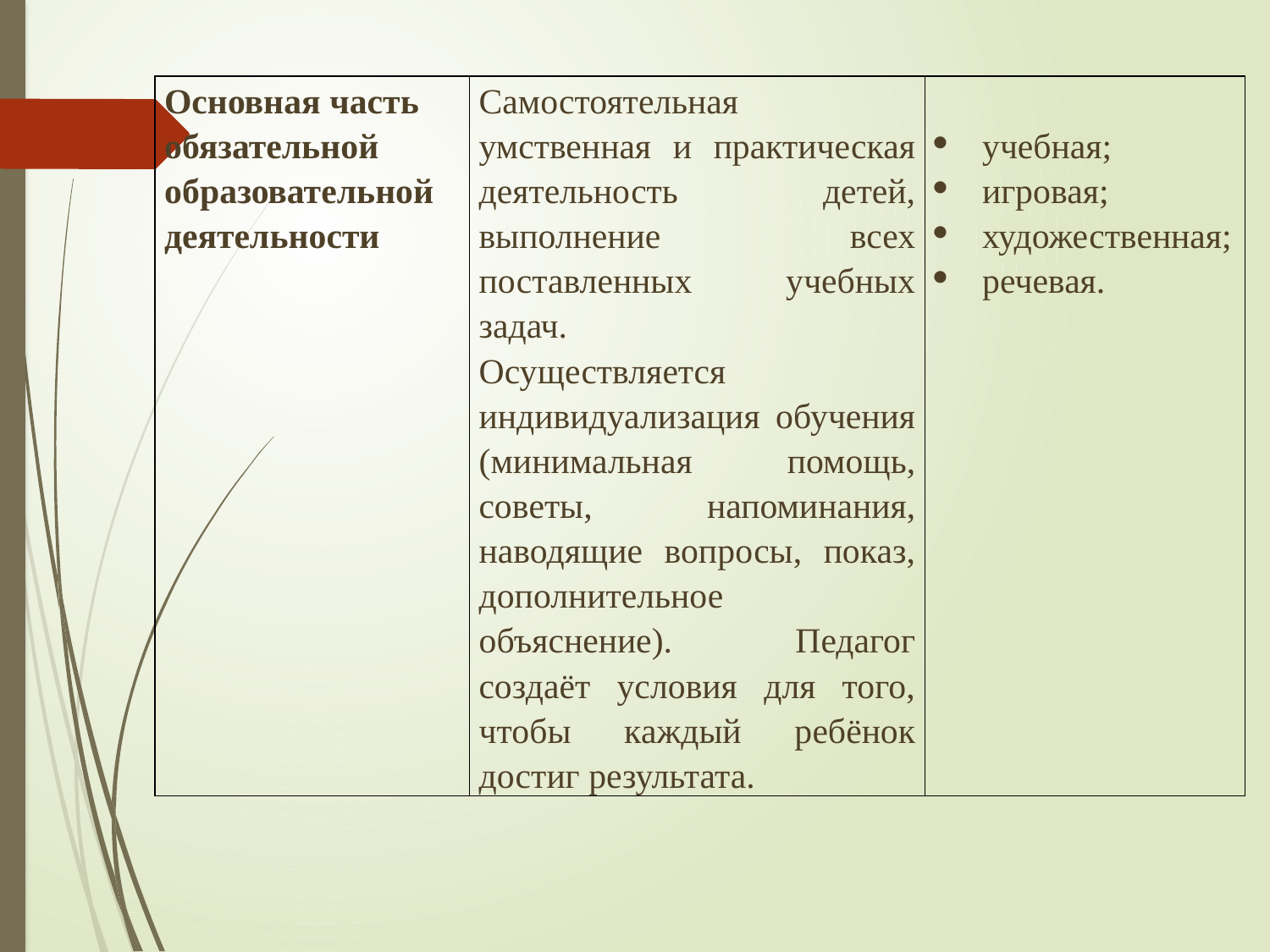

| Основная часть обязательной образовательной деятельности | Самостоятельная умственная и практическая деятельность детей, выполнение всех поставленных учебных задач. Осуществляется индивидуализация обучения (минимальная помощь, советы, напоминания, наводящие вопросы, показ, дополнительное объяснение). Педагог создаёт условия для того, чтобы каждый ребёнок достиг результата. | учебная; игровая; художественная; речевая. |
| --- | --- | --- |